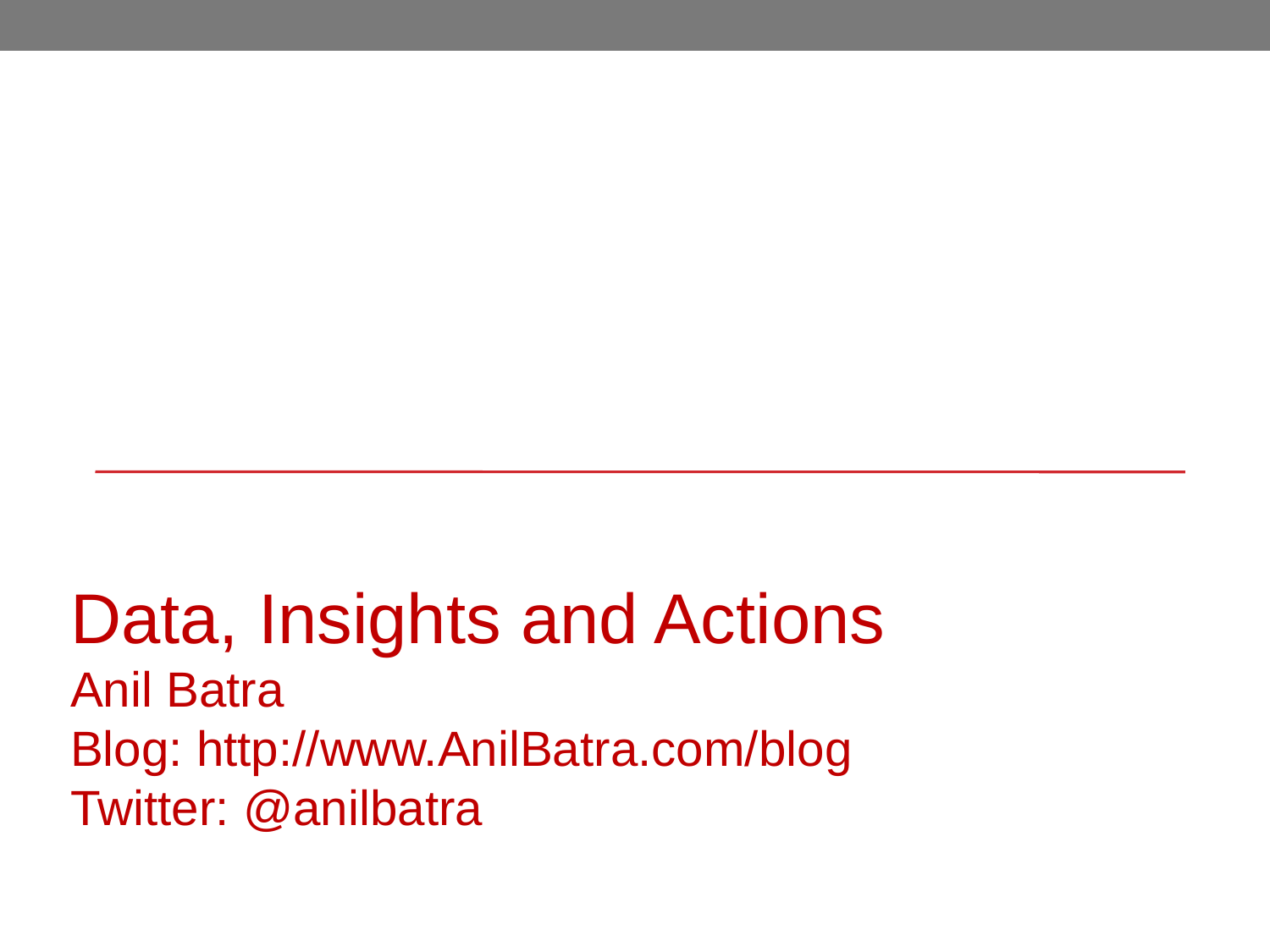

Data, Insights and Actions
Anil Batra
Blog: http://www.AnilBatra.com/blog
Twitter: @anilbatra